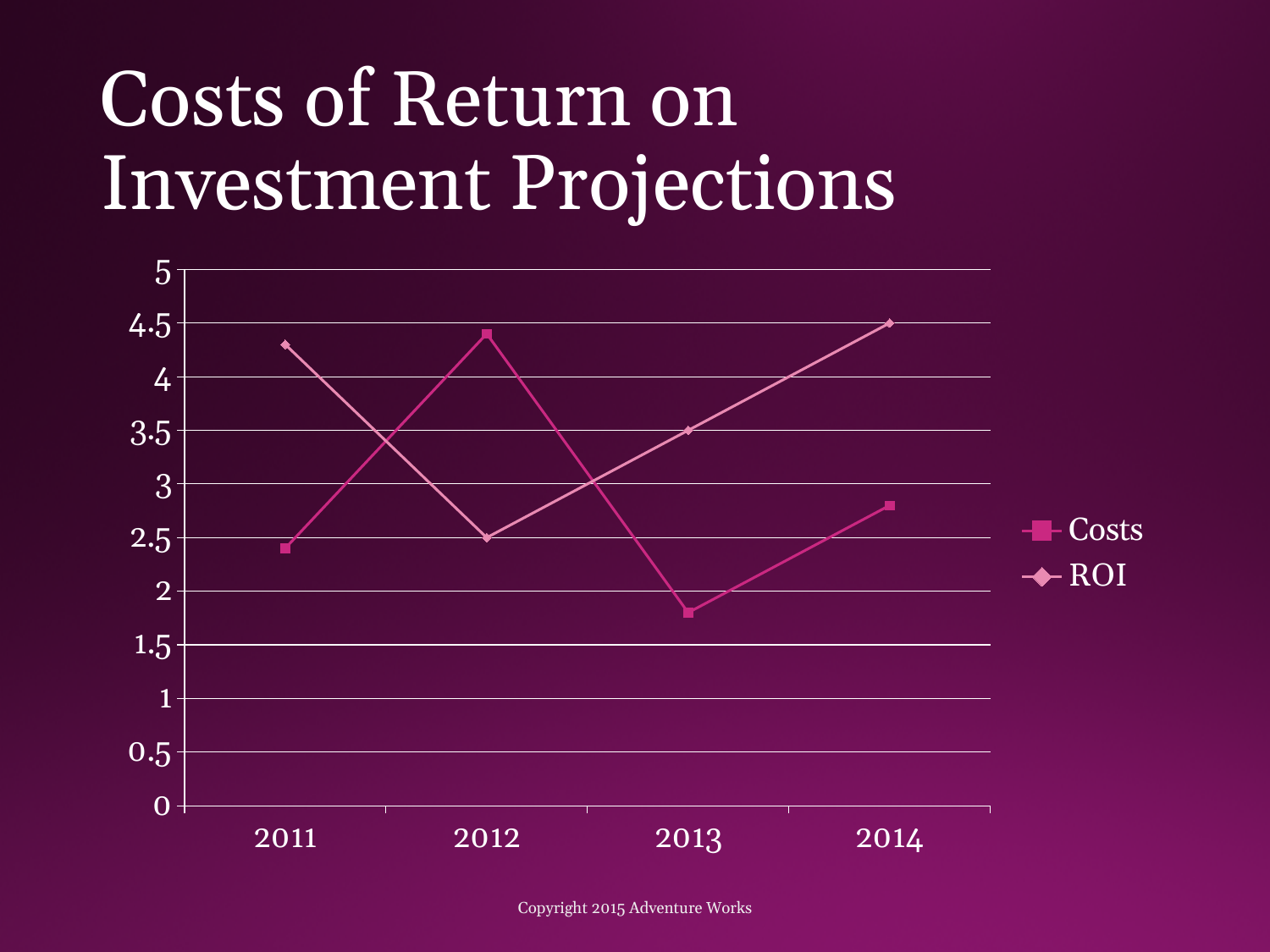

# Costs of Return on Investment Projections

### Chart

| Category | Costs | ROI |
|---|---|---|
| 2011 | 2.4 | 4.3 |
| 2012 | 4.4 | 2.5 |
| 2013 | 1.8 | 3.5 |
| 2014 | 2.8 | 4.5 |
Copyright 2015 Adventure Works